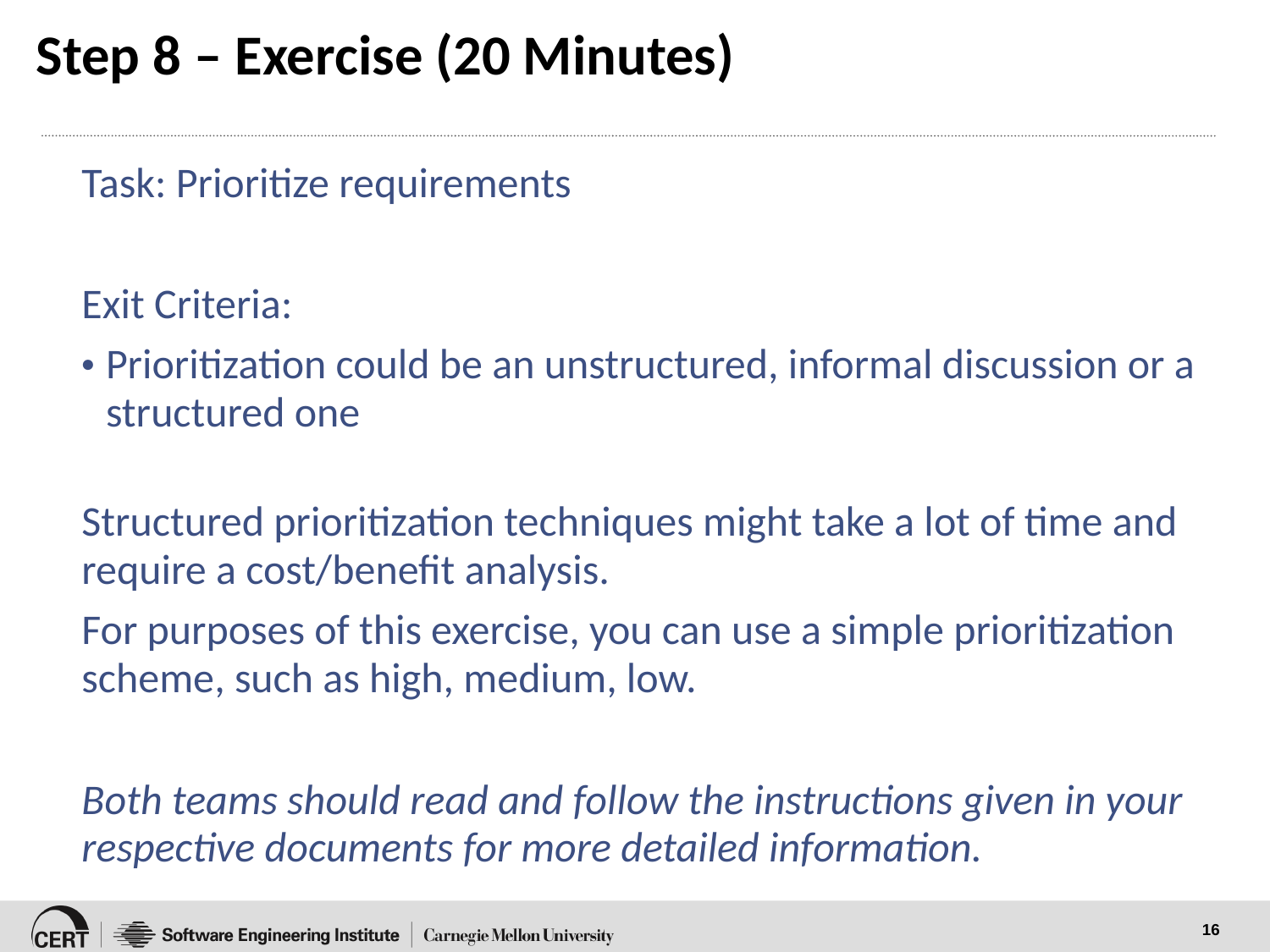

# Step 8 – Exercise (20 Minutes)
Task: Prioritize requirements

Exit Criteria:
Prioritization could be an unstructured, informal discussion or a structured one
Structured prioritization techniques might take a lot of time and require a cost/benefit analysis.
For purposes of this exercise, you can use a simple prioritization scheme, such as high, medium, low.

Both teams should read and follow the instructions given in your respective documents for more detailed information.